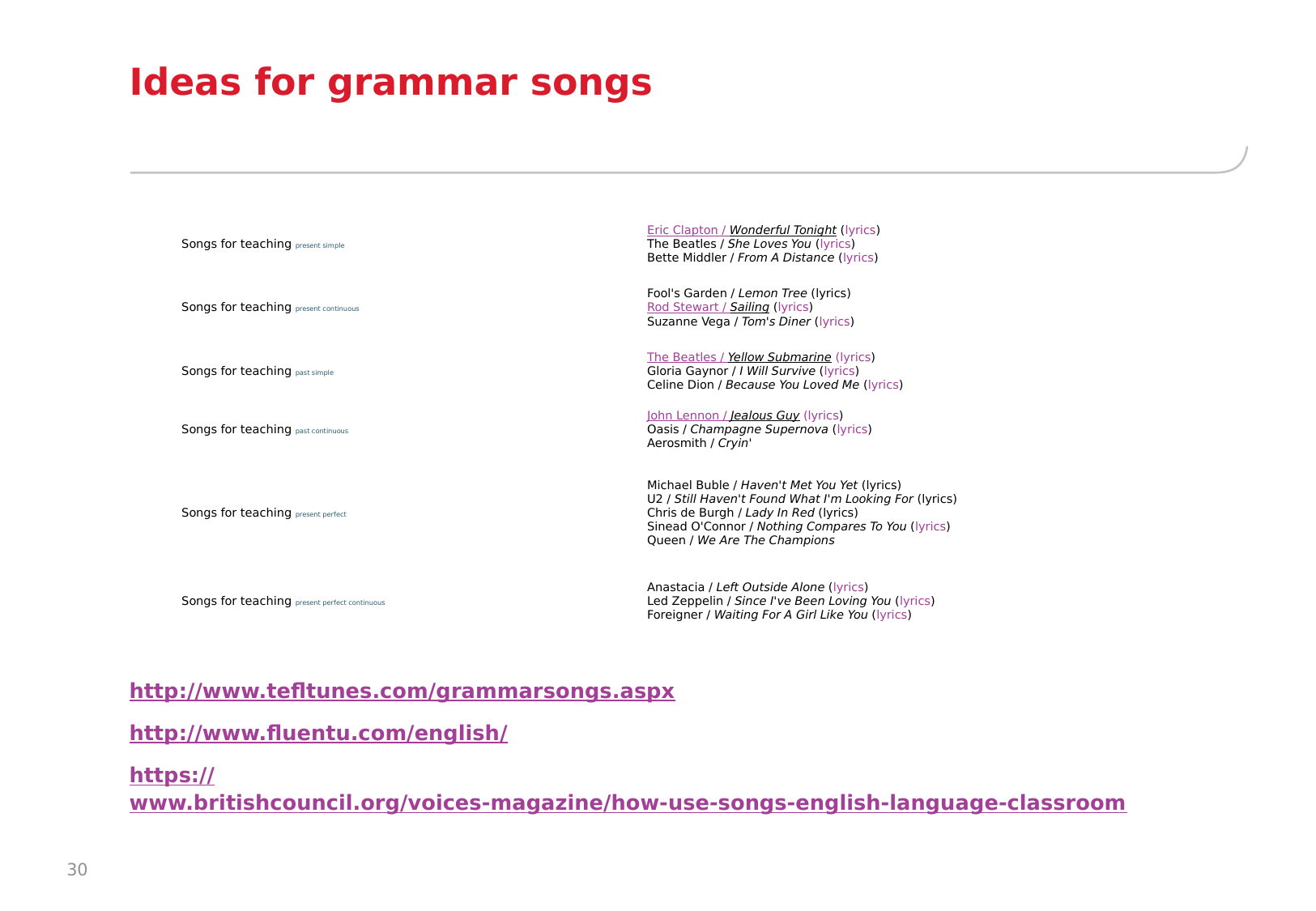

# Ideas for grammar songs

http://www.tefltunes.com/grammarsongs.aspx
http://www.fluentu.com/english/
https://www.britishcouncil.org/voices-magazine/how-use-songs-english-language-classroom

| Songs for teaching present simple | Eric Clapton / Wonderful Tonight (lyrics)  The Beatles / She Loves You (lyrics)  Bette Middler / From A Distance (lyrics) |
| --- | --- |
| Songs for teaching present continuous | Fool's Garden / Lemon Tree (lyrics)  Rod Stewart / Sailing (lyrics)  Suzanne Vega / Tom's Diner (lyrics) |
| Songs for teaching past simple | The Beatles / Yellow Submarine (lyrics)  Gloria Gaynor / I Will Survive (lyrics)  Celine Dion / Because You Loved Me (lyrics) |
| Songs for teaching past continuous | John Lennon / Jealous Guy (lyrics)  Oasis / Champagne Supernova (lyrics)  Aerosmith / Cryin' |
| Songs for teaching present perfect | Michael Buble / Haven't Met You Yet (lyrics)  U2 / Still Haven't Found What I'm Looking For (lyrics)  Chris de Burgh / Lady In Red (lyrics)  Sinead O'Connor / Nothing Compares To You (lyrics)  Queen / We Are The Champions |
| Songs for teaching present perfect continuous | Anastacia / Left Outside Alone (lyrics)  Led Zeppelin / Since I've Been Loving You (lyrics)  Foreigner / Waiting For A Girl Like You (lyrics) |
30